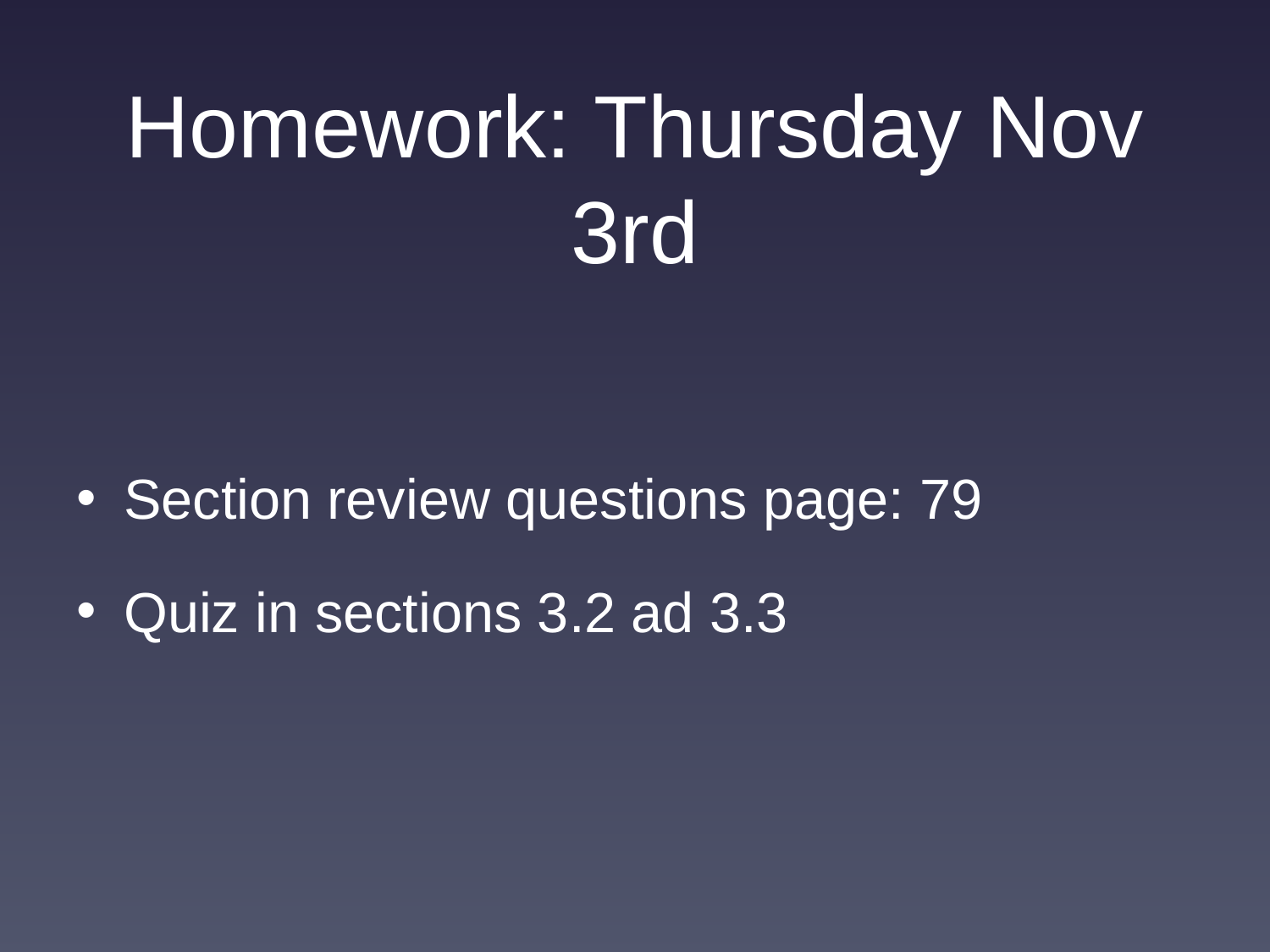

# Homework: Thursday Nov 3rd
Section review questions page: 79
Quiz in sections 3.2 ad 3.3